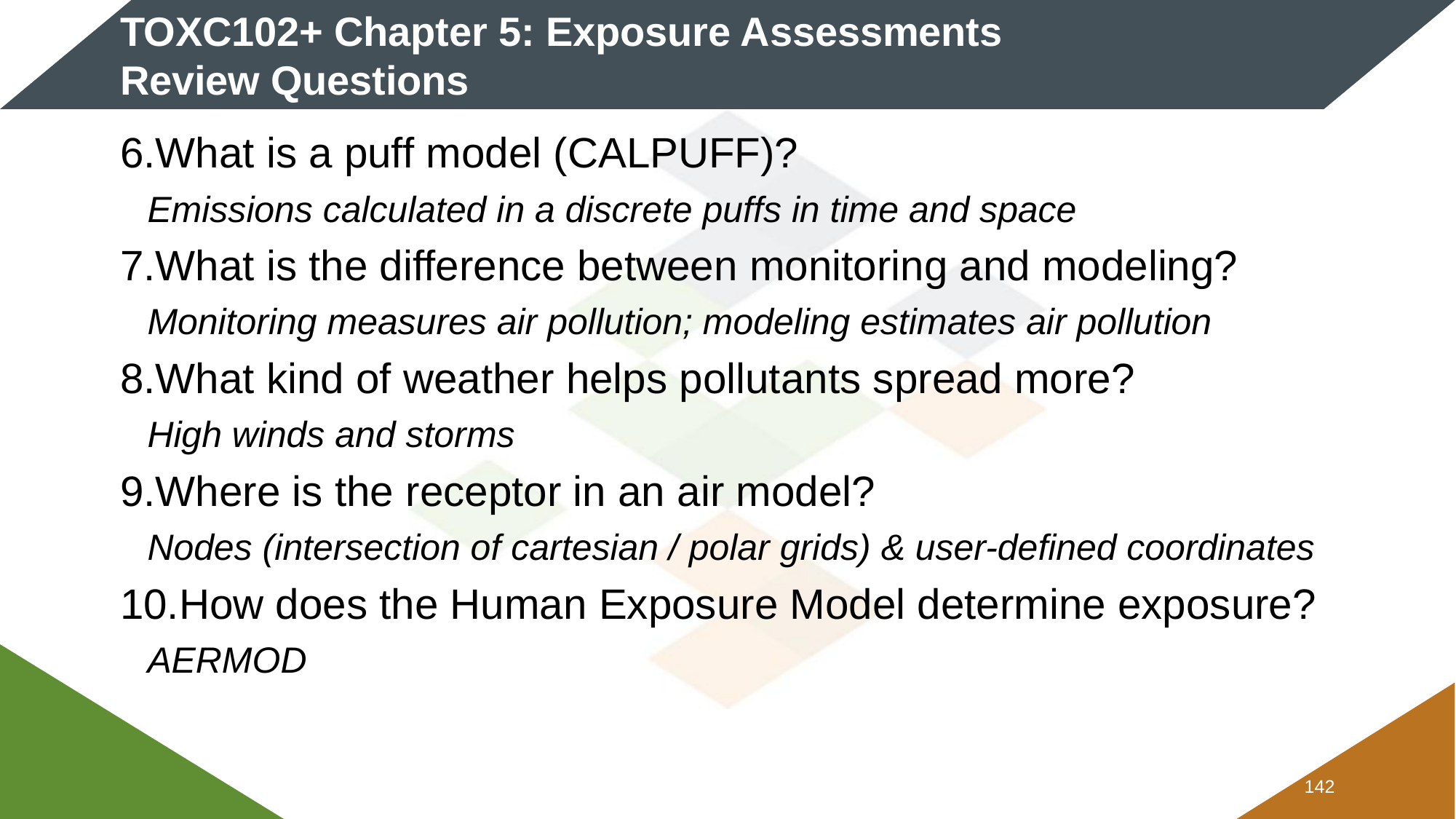

# TOXC102+ Chapter 5: Exposure Assessments Review Questions
What is a puff model (CALPUFF)?
Emissions calculated in a discrete puffs in time and space
What is the difference between monitoring and modeling?
Monitoring measures air pollution; modeling estimates air pollution
What kind of weather helps pollutants spread more?
High winds and storms
Where is the receptor in an air model?
Nodes (intersection of cartesian / polar grids) & user-defined coordinates
How does the Human Exposure Model determine exposure?
AERMOD
142